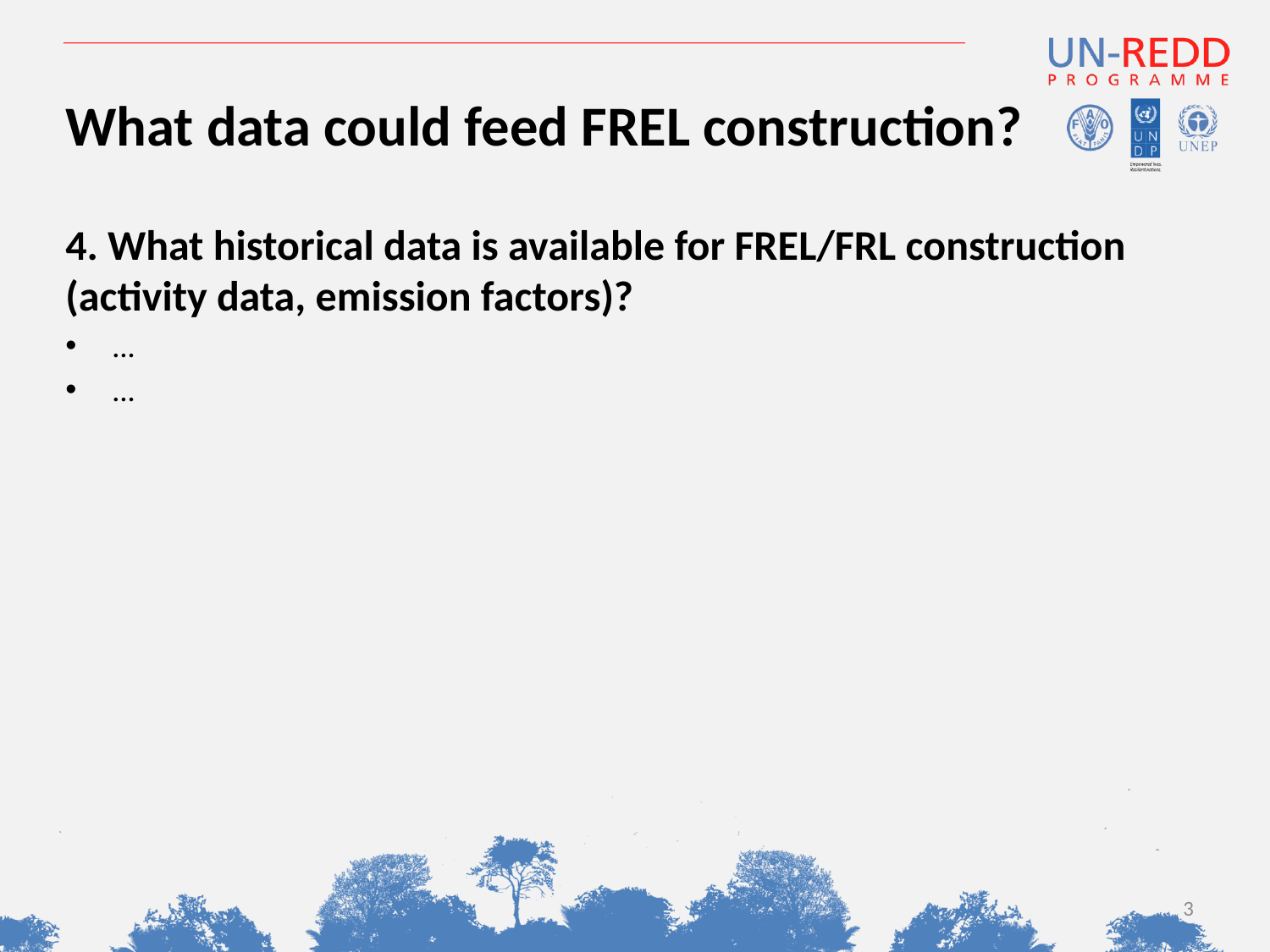

What data could feed FREL construction?
4. What historical data is available for FREL/FRL construction (activity data, emission factors)?
…
…

3